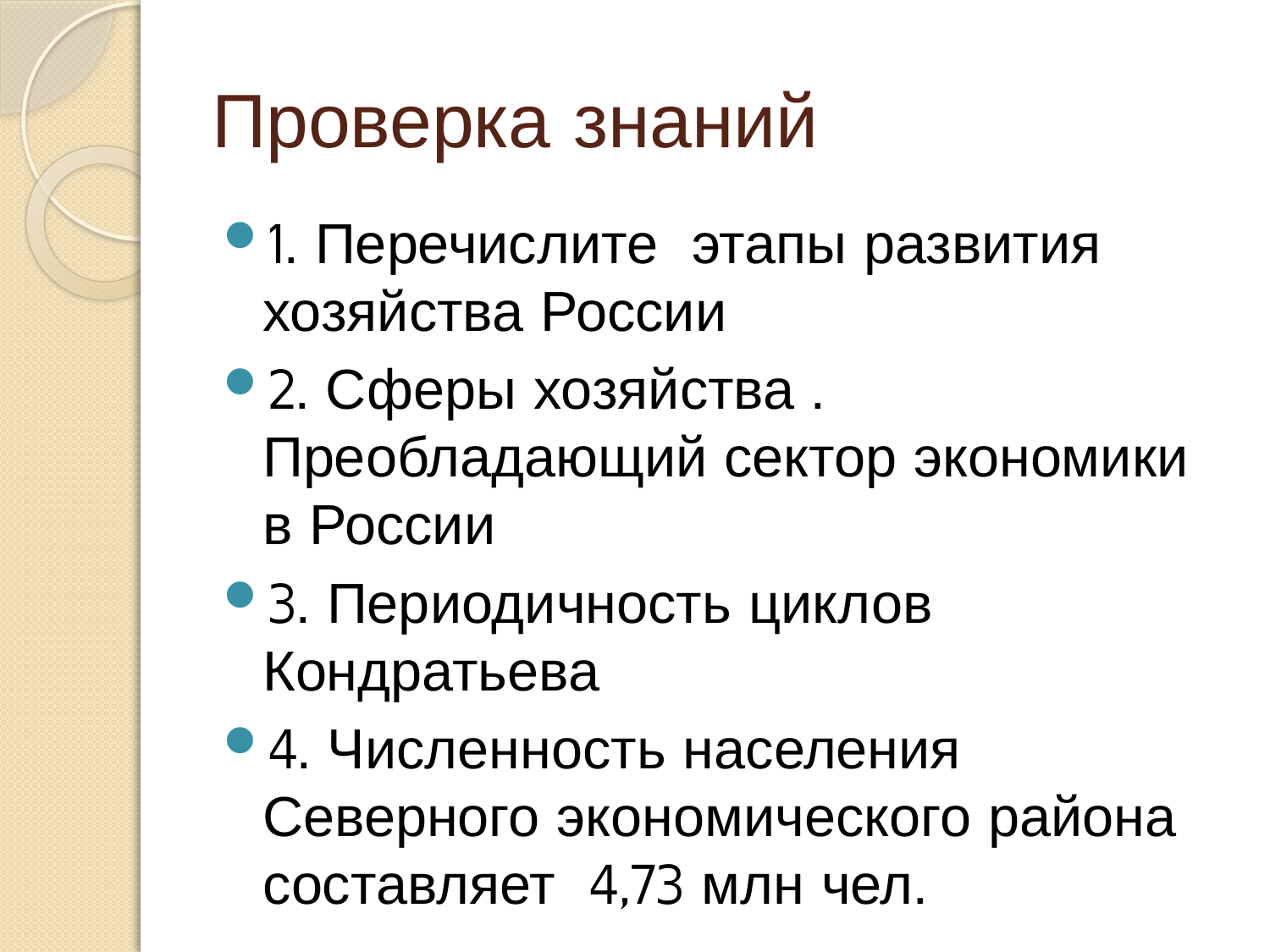

# Проверка знаний
1. Перечислите  этапы развития хозяйства России
2. Сферы хозяйства . Преобладающий сектор экономики в России
3. Периодичность циклов Кондратьева
4. Численность населения Северного экономического района составляет  4,73 млн чел.